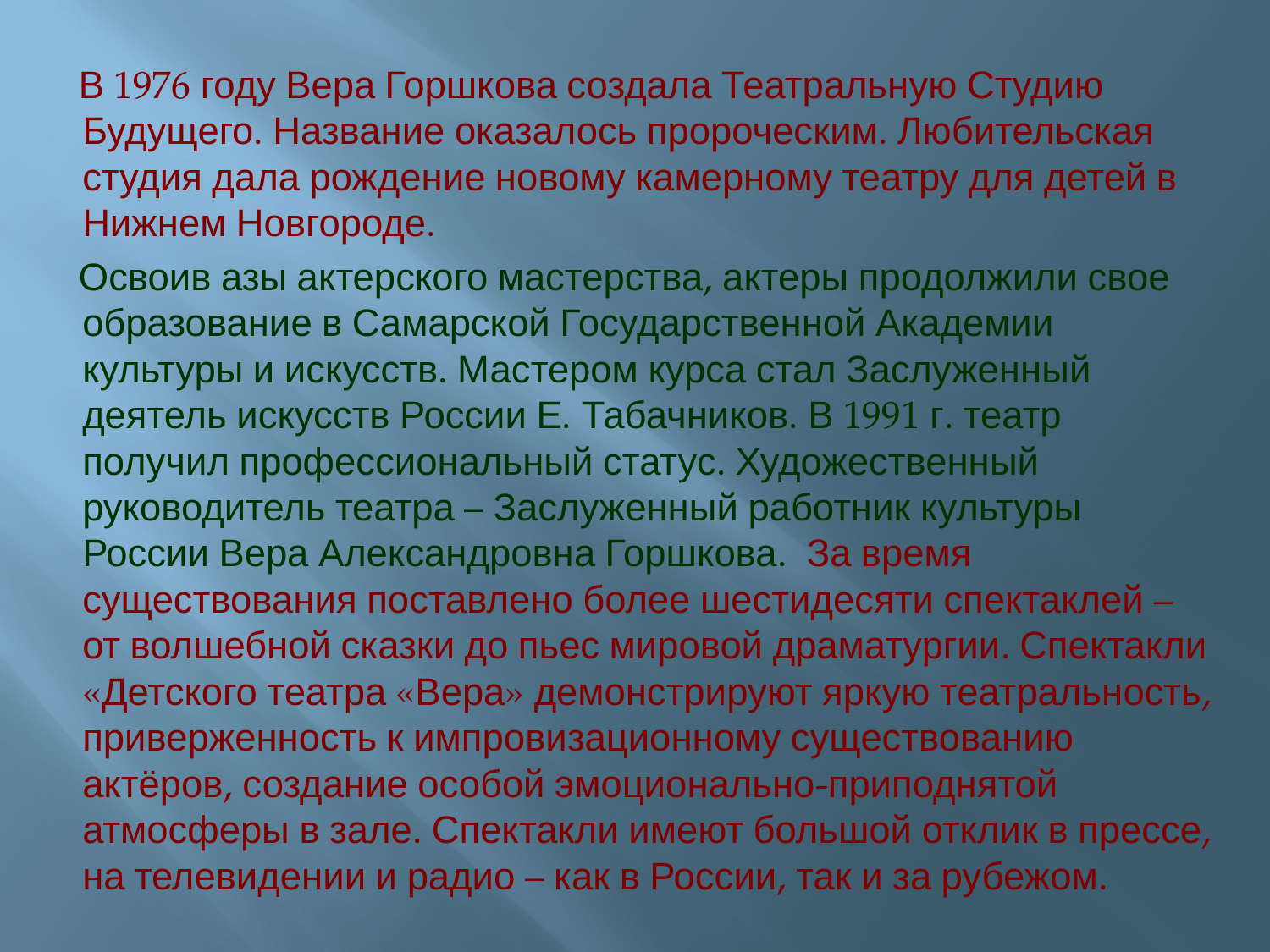

В 1976 году Вера Горшкова создала Театральную Студию Будущего. Название оказалось пророческим. Любительская студия дала рождение новому камерному театру для детей в Нижнем Новгороде.
     Освоив азы актерского мастерства, актеры продолжили свое образование в Самарской Государственной Академии культуры и искусств. Мастером курса стал Заслуженный деятель искусств России Е. Табачников. В 1991 г. театр получил профессиональный статус. Художественный руководитель театра – Заслуженный работник культуры России Вера Александровна Горшкова.  За время существования поставлено более шестидесяти спектаклей – от волшебной сказки до пьес мировой драматургии. Спектакли «Детского театра «Вера» демонстрируют яркую театральность, приверженность к импровизационному существованию актёров, создание особой эмоционально-приподнятой атмосферы в зале. Спектакли имеют большой отклик в прессе, на телевидении и радио – как в России, так и за рубежом.